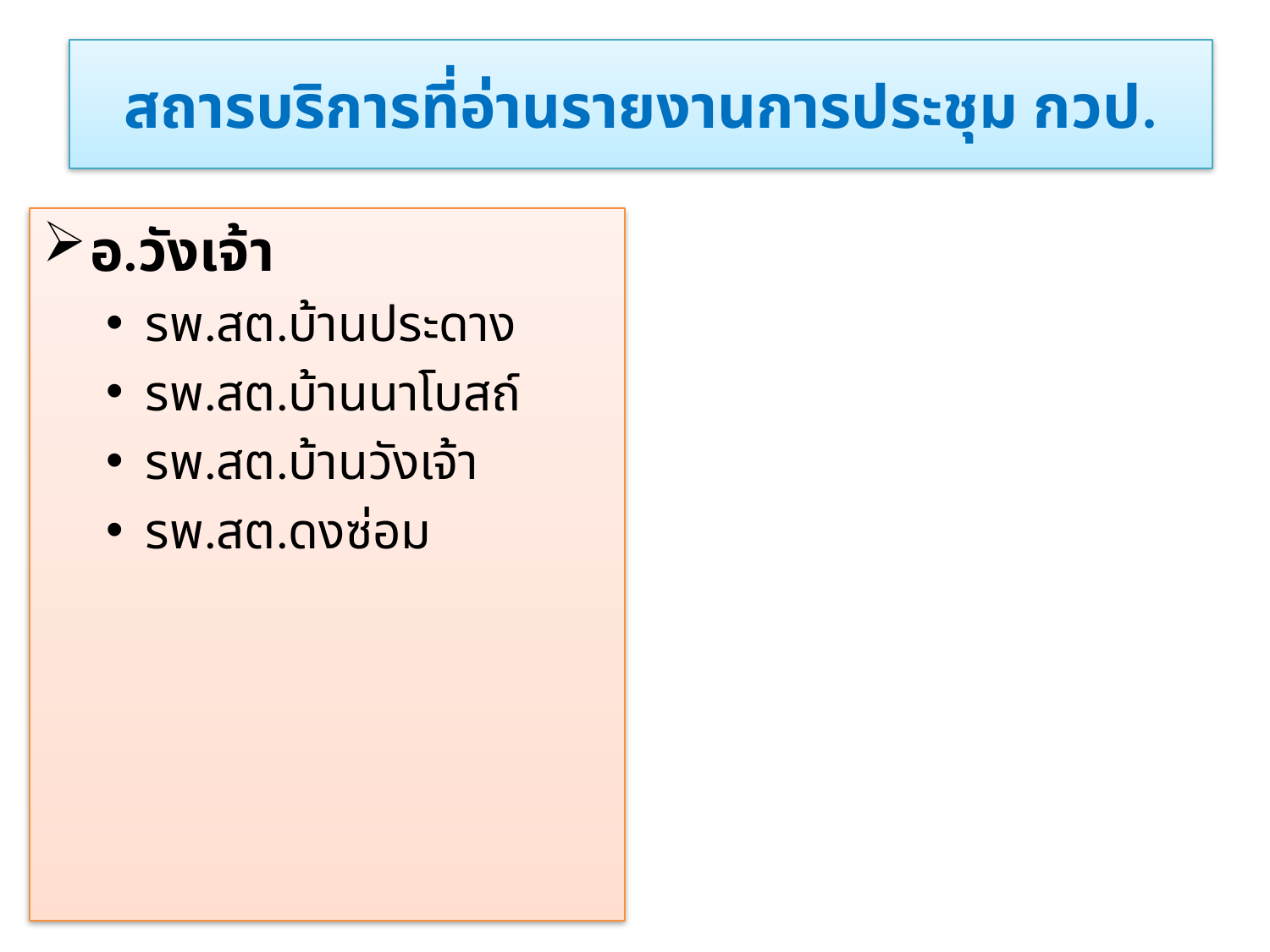

# สถารบริการที่อ่านรายงานการประชุม กวป.
อ.วังเจ้า
รพ.สต.บ้านประดาง
รพ.สต.บ้านนาโบสถ์
รพ.สต.บ้านวังเจ้า
รพ.สต.ดงซ่อม